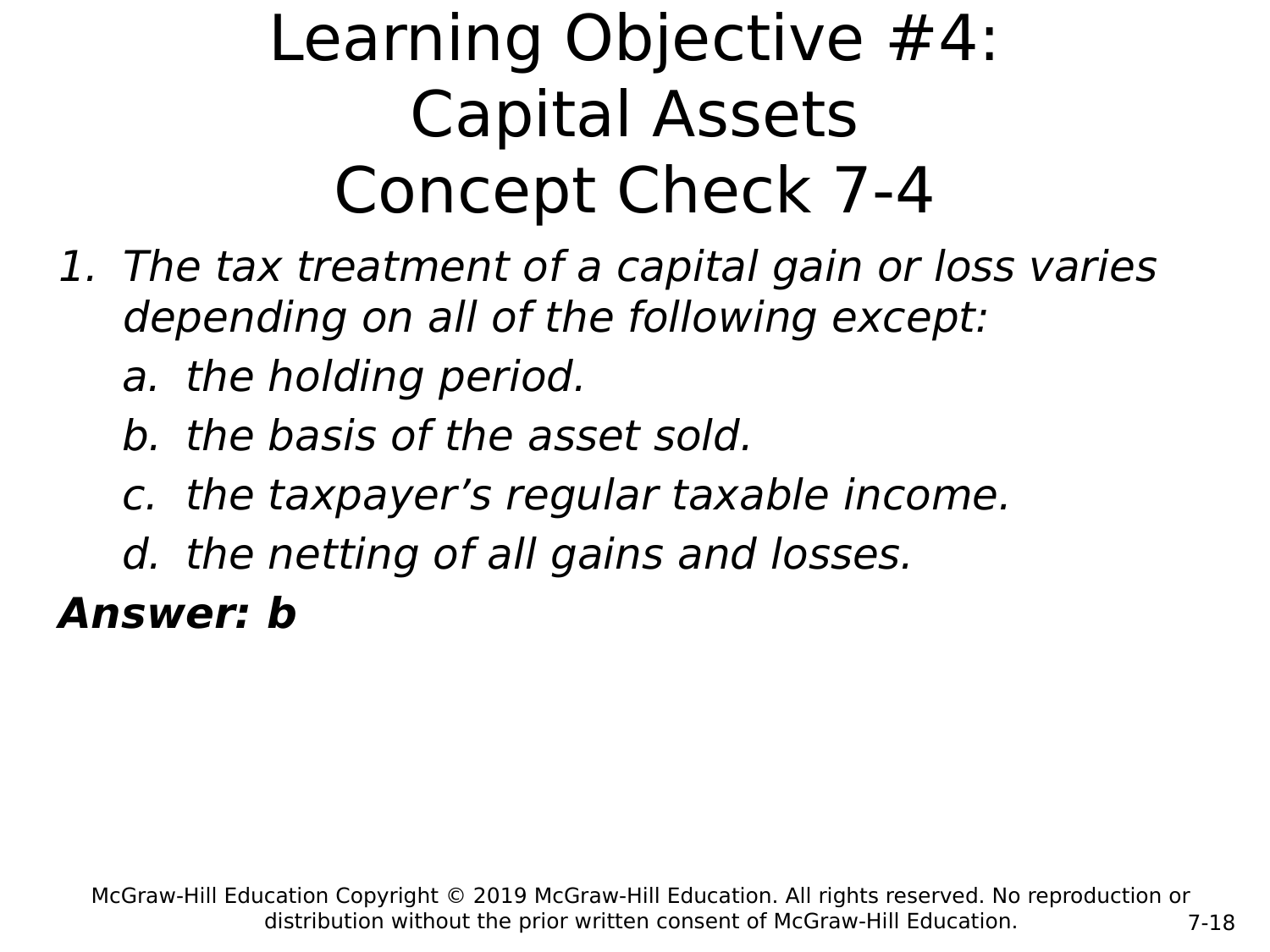

# Learning Objective #4: Capital Assets Concept Check 7-4
The tax treatment of a capital gain or loss varies depending on all of the following except:
the holding period.
the basis of the asset sold.
the taxpayer’s regular taxable income.
the netting of all gains and losses.
Answer: b
McGraw-Hill Education Copyright © 2019 McGraw-Hill Education. All rights reserved. No reproduction or distribution without the prior written consent of McGraw-Hill Education.
7-18